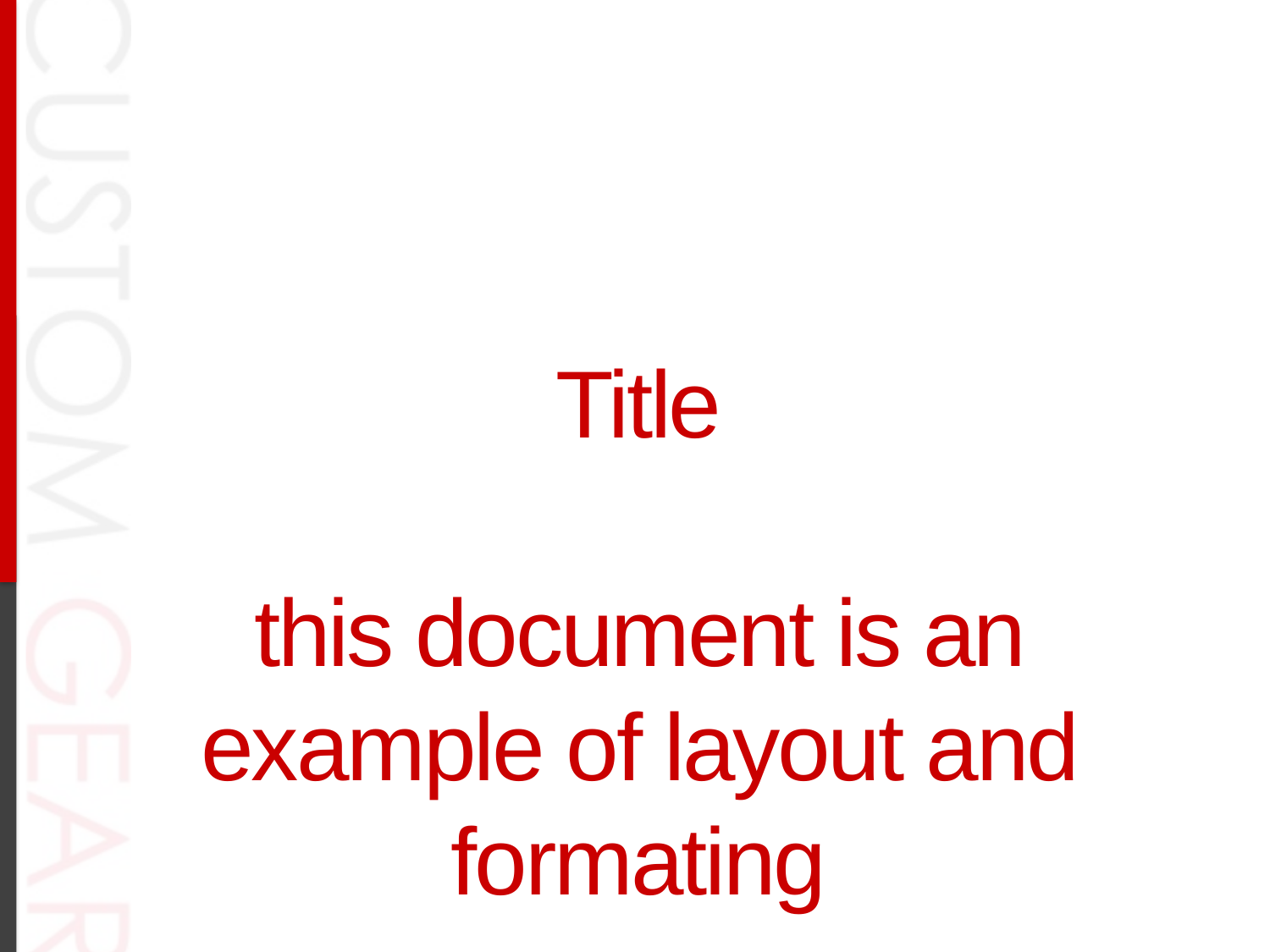

# Title this document is an example of layout and formating